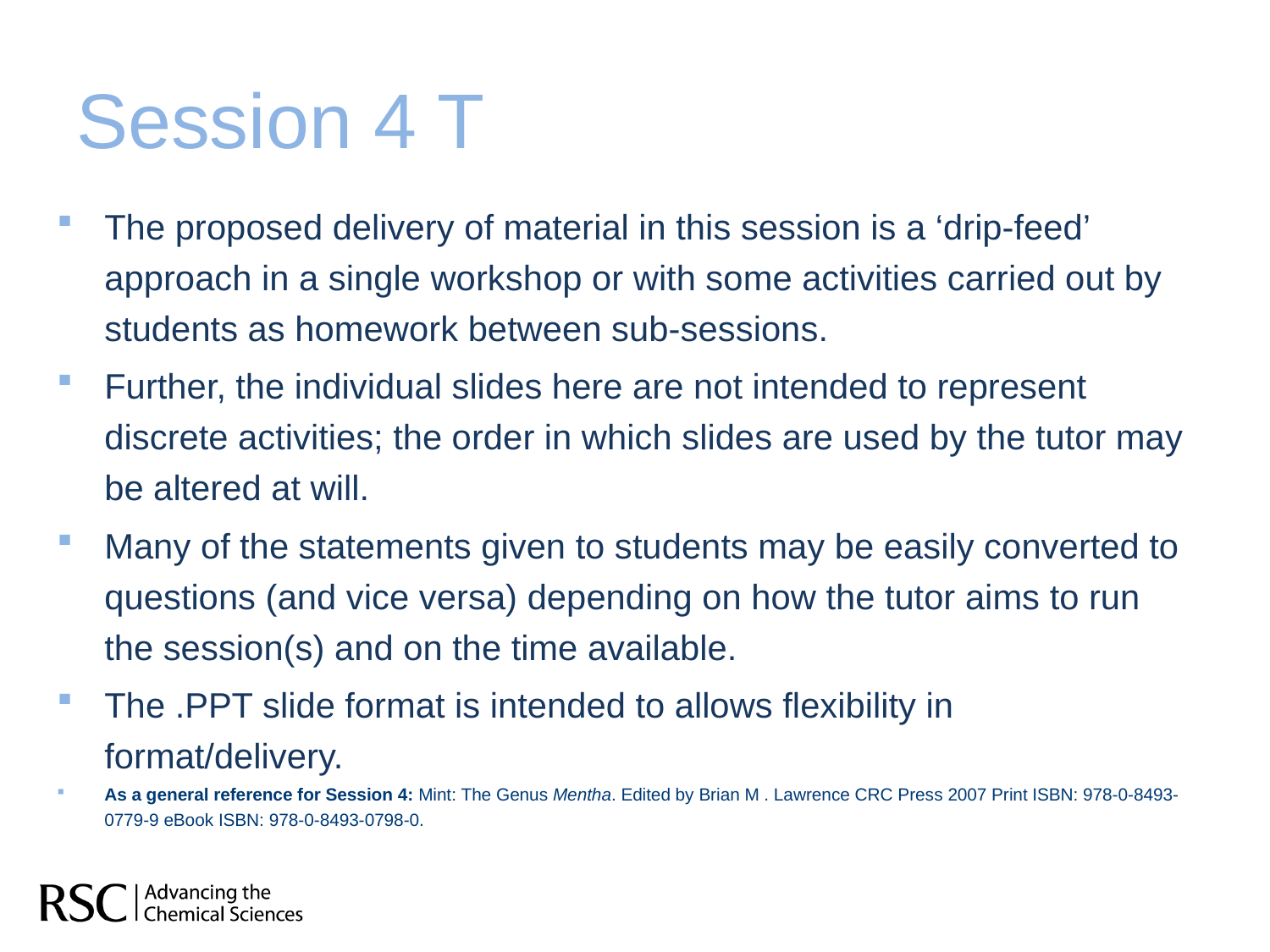

# Session 4 T

The proposed delivery of material in this session is a ‘drip-feed’ approach in a single workshop or with some activities carried out by students as homework between sub-sessions.
Further, the individual slides here are not intended to represent discrete activities; the order in which slides are used by the tutor may be altered at will.
Many of the statements given to students may be easily converted to questions (and vice versa) depending on how the tutor aims to run the session(s) and on the time available.
The .PPT slide format is intended to allows flexibility in format/delivery.
As a general reference for Session 4: Mint: The Genus Mentha. Edited by Brian M . Lawrence CRC Press 2007 Print ISBN: 978-0-8493-0779-9 eBook ISBN: 978-0-8493-0798-0.